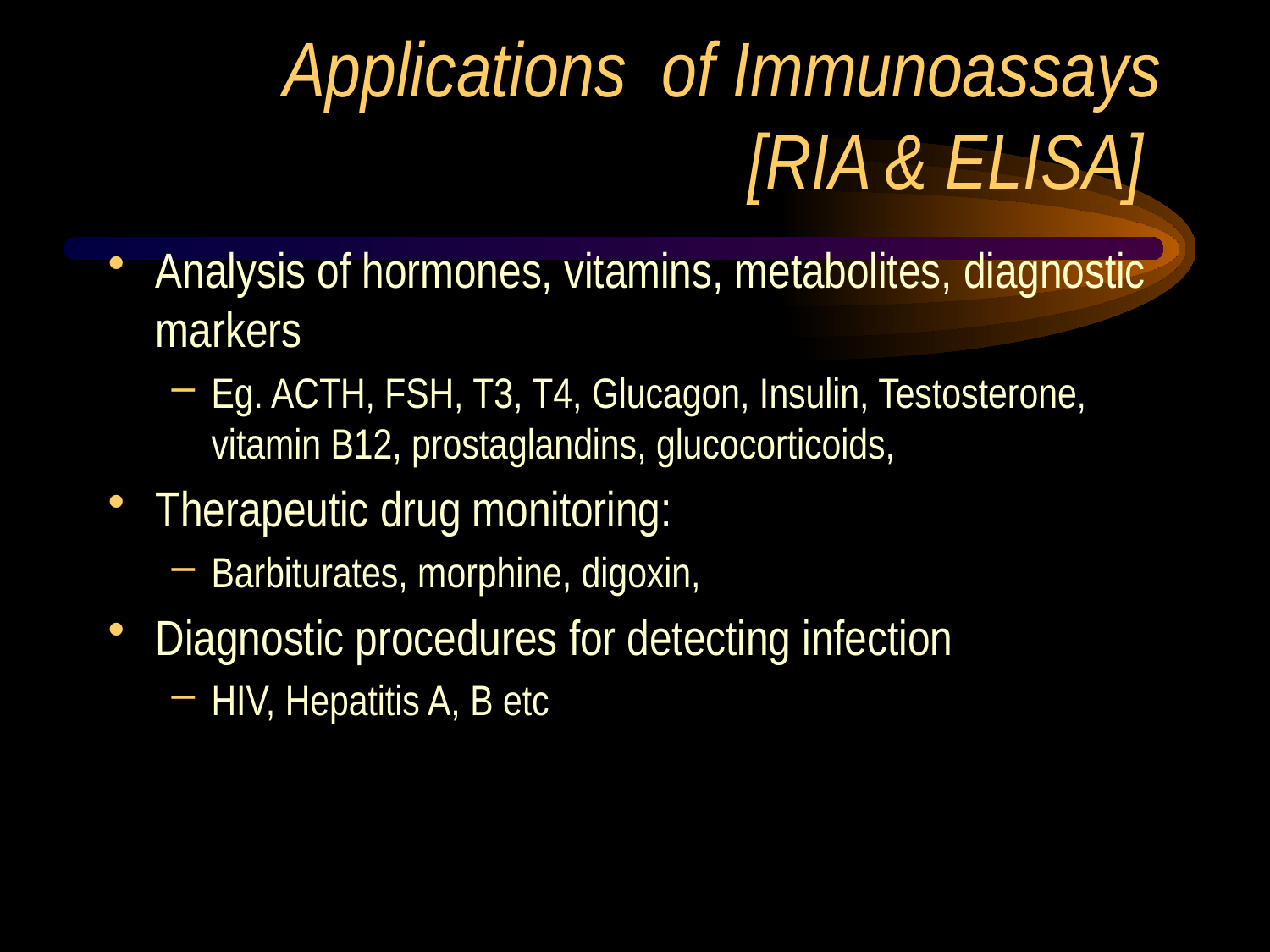

# Applications  of Immunoassays [RIA & ELISA]
Analysis of hormones, vitamins, metabolites, diagnostic  markers
Eg. ACTH, FSH, T3, T4, Glucagon, Insulin, Testosterone, vitamin B12, prostaglandins, glucocorticoids,
Therapeutic drug monitoring:
Barbiturates, morphine, digoxin,
Diagnostic procedures for detecting infection
HIV, Hepatitis A, B etc